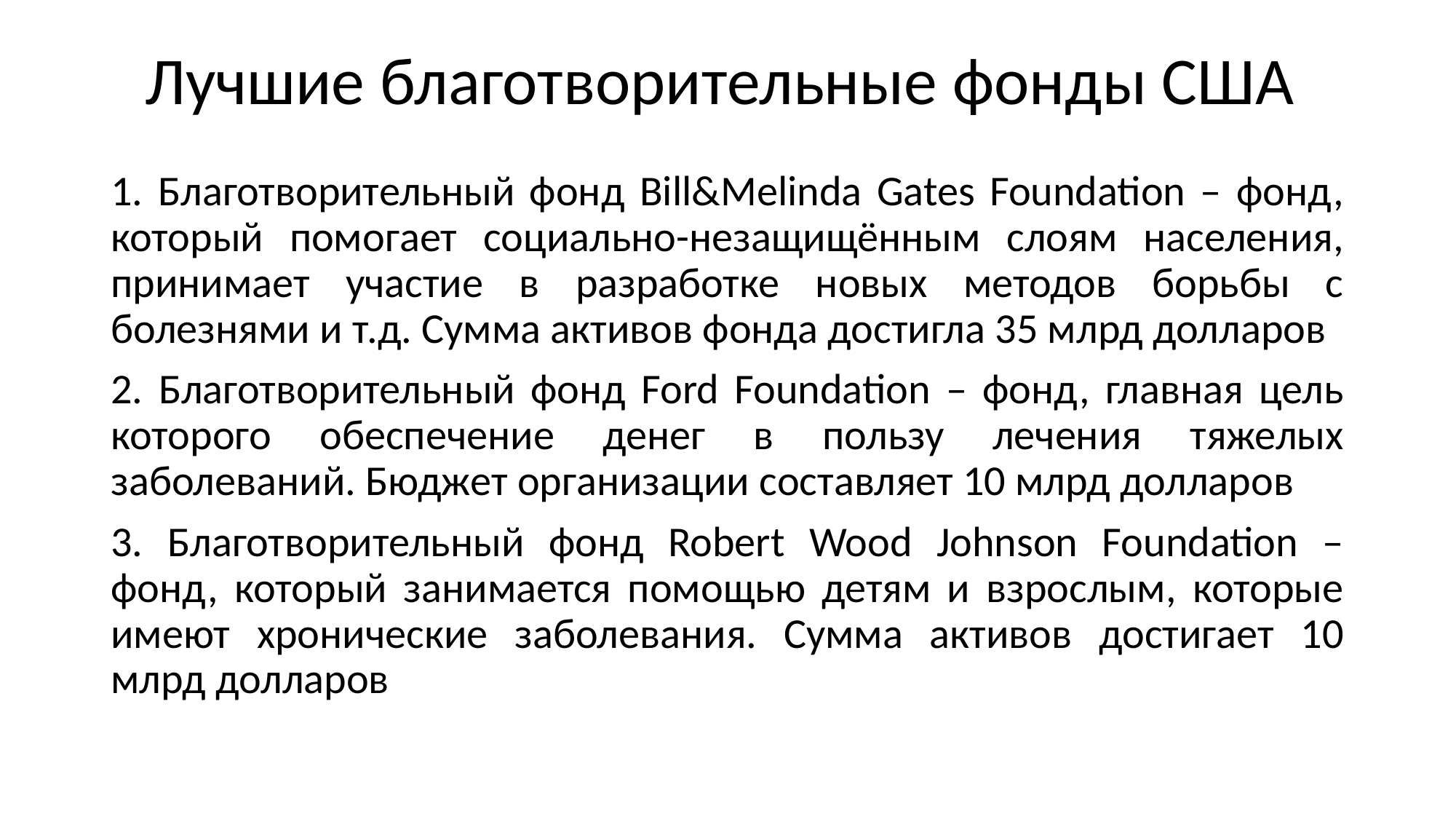

# Лучшие благотворительные фонды США
1. Благотворительный фонд Bill&Melinda Gates Foundation – фонд, который помогает социально-незащищённым слоям населения, принимает участие в разработке новых методов борьбы с болезнями и т.д. Сумма активов фонда достигла 35 млрд долларов
2. Благотворительный фонд Ford Foundation – фонд, главная цель которого обеспечение денег в пользу лечения тяжелых заболеваний. Бюджет организации составляет 10 млрд долларов
3. Благотворительный фонд Robert Wood Johnson Foundation – фонд, который занимается помощью детям и взрослым, которые имеют хронические заболевания. Сумма активов достигает 10 млрд долларов